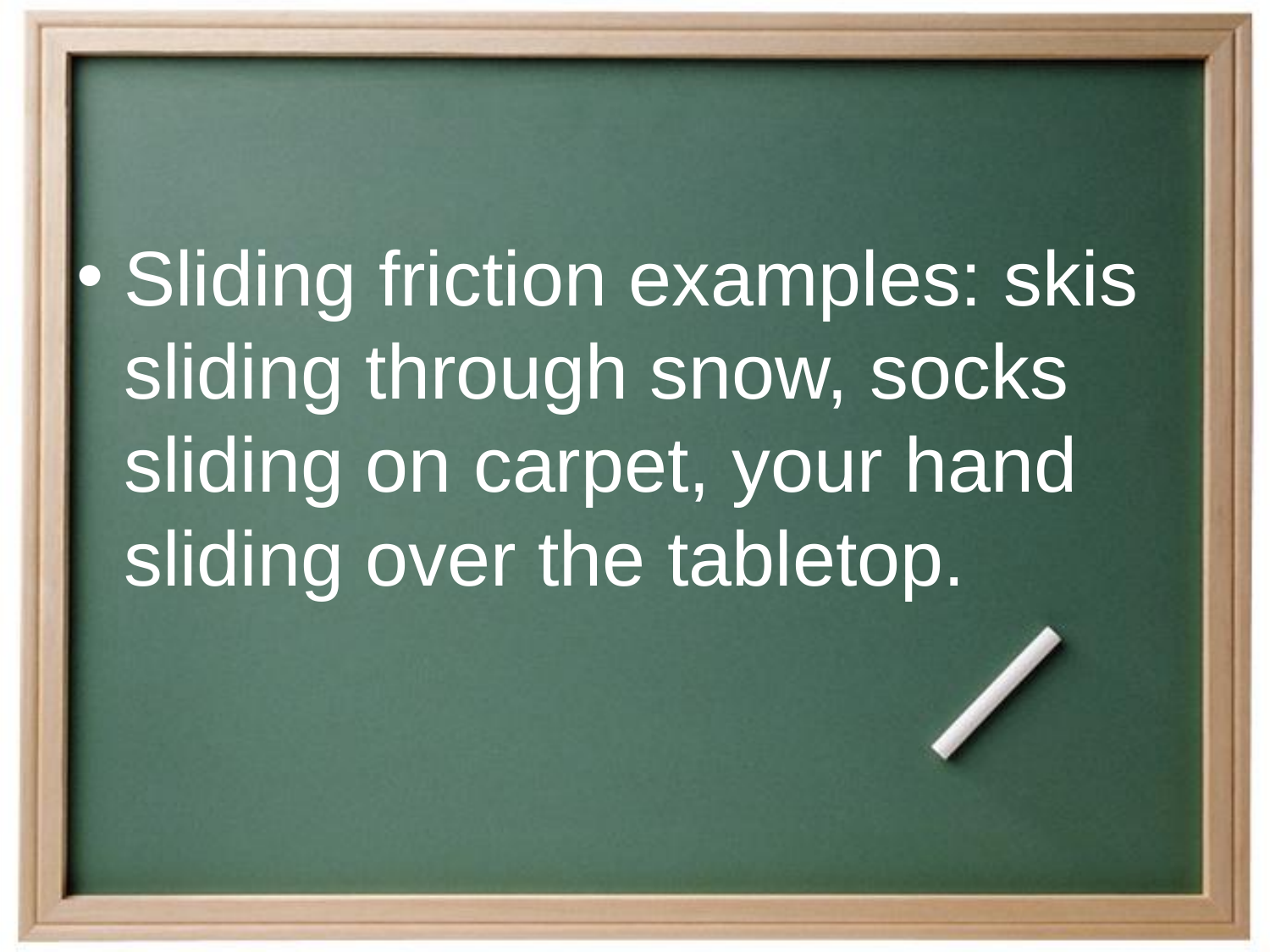

#
Sliding friction examples: skis sliding through snow, socks sliding on carpet, your hand sliding over the tabletop.